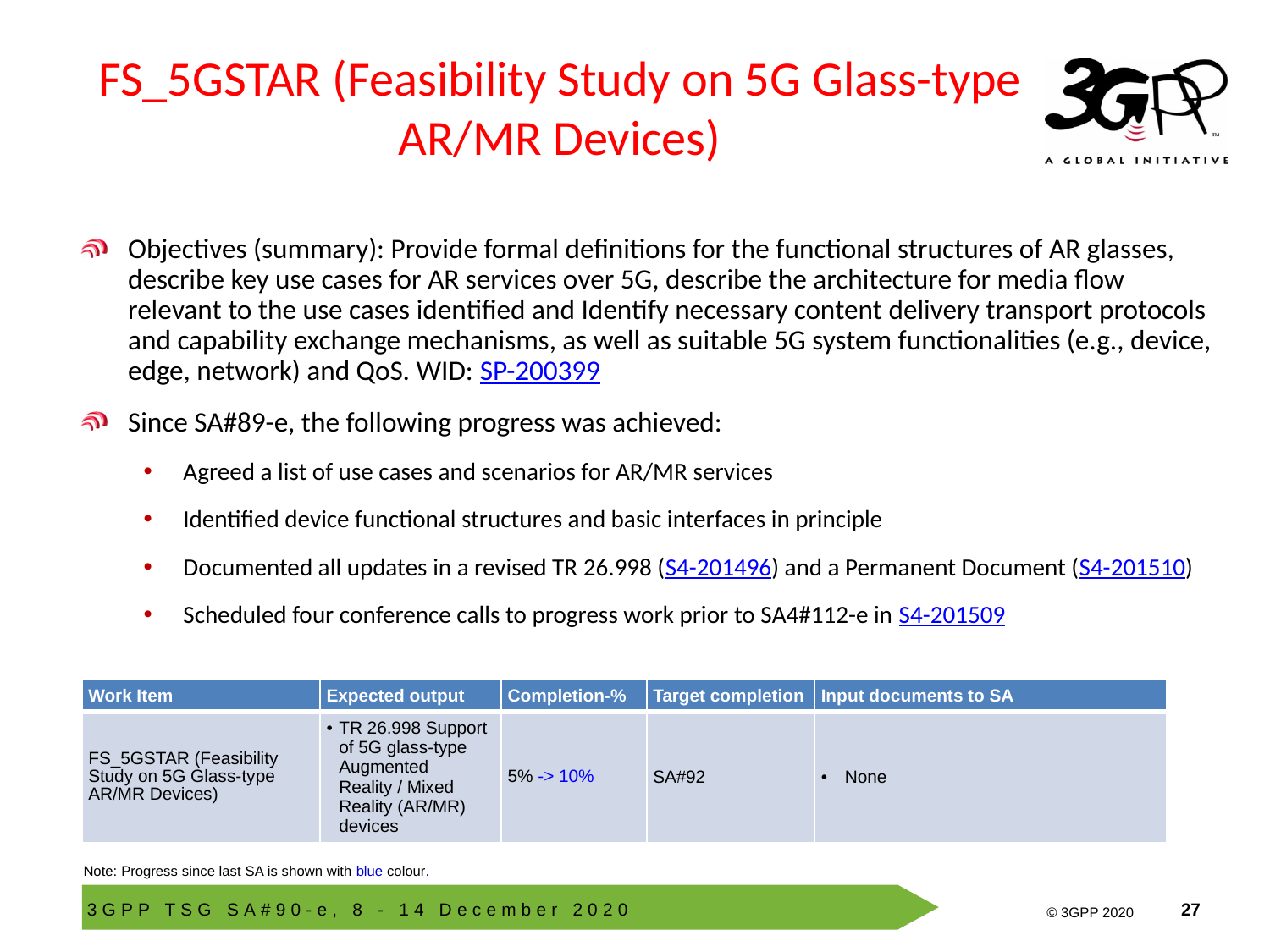

# FS_5GSTAR (Feasibility Study on 5G Glass-type AR/MR Devices)
Objectives (summary): Provide formal definitions for the functional structures of AR glasses, describe key use cases for AR services over 5G, describe the architecture for media flow relevant to the use cases identified and Identify necessary content delivery transport protocols and capability exchange mechanisms, as well as suitable 5G system functionalities (e.g., device, edge, network) and QoS. WID: SP-200399
Since SA#89-e, the following progress was achieved:
Agreed a list of use cases and scenarios for AR/MR services
Identified device functional structures and basic interfaces in principle
Documented all updates in a revised TR 26.998 (S4-201496) and a Permanent Document (S4-201510)
Scheduled four conference calls to progress work prior to SA4#112-e in S4-201509

| Work Item | Expected output | Completion-% | Target completion | Input documents to SA |
| --- | --- | --- | --- | --- |
| FS\_5GSTAR (Feasibility Study on 5G Glass-type AR/MR Devices) | TR 26.998 Support of 5G glass-type Augmented Reality / Mixed Reality (AR/MR) devices | 5% -> 10% | SA#92 | None |
Note: Progress since last SA is shown with blue colour.